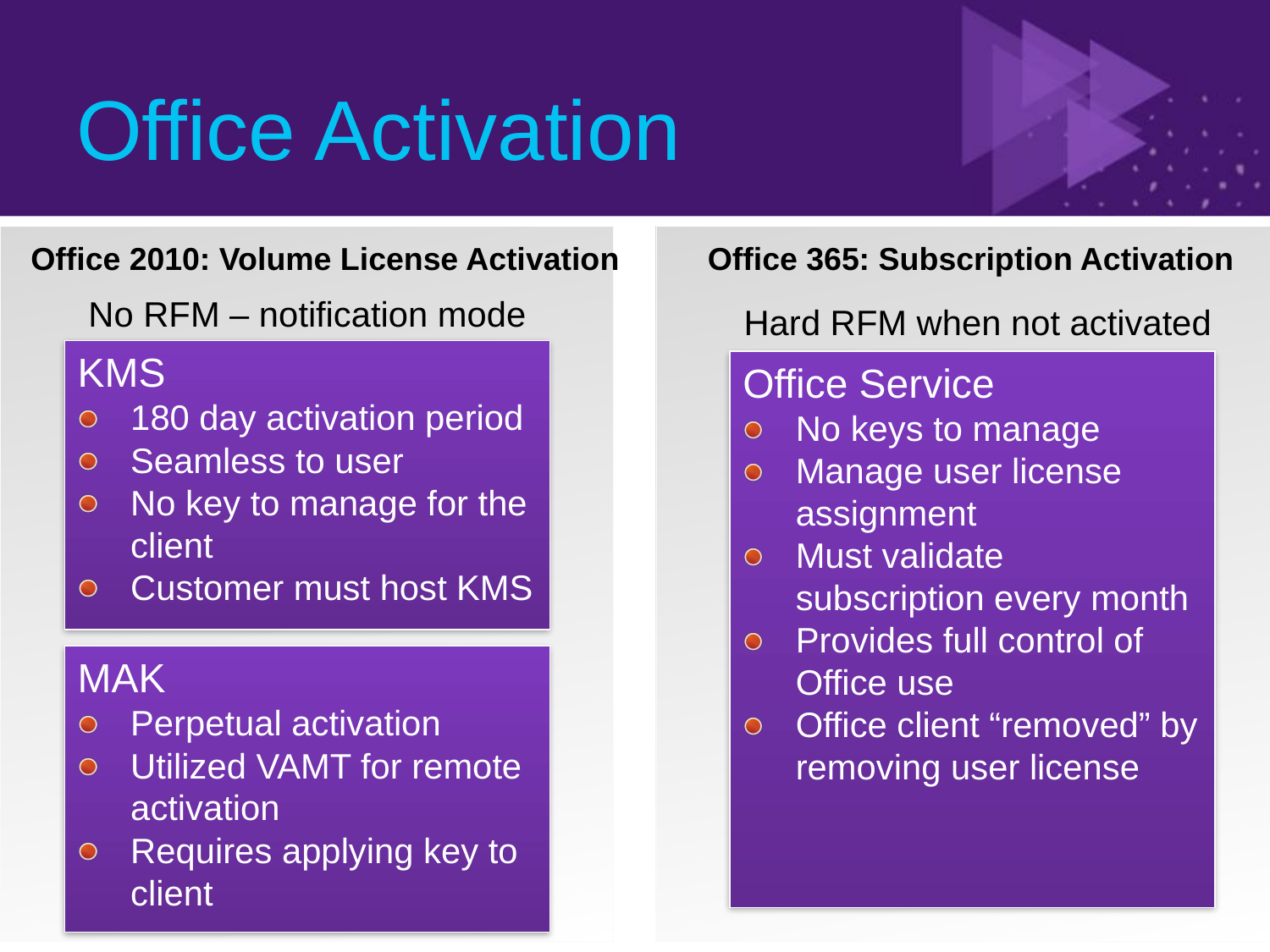

# Office Activation

Office 2010: Volume License Activation
Office 365: Subscription Activation
No RFM – notification mode
Hard RFM when not activated
KMS
180 day activation period
Seamless to user
No key to manage for the client
Customer must host KMS
Office Service
No keys to manage
Manage user license assignment
Must validate subscription every month
Provides full control of Office use
Office client “removed” by removing user license
MAK
Perpetual activation
Utilized VAMT for remote activation
Requires applying key to client